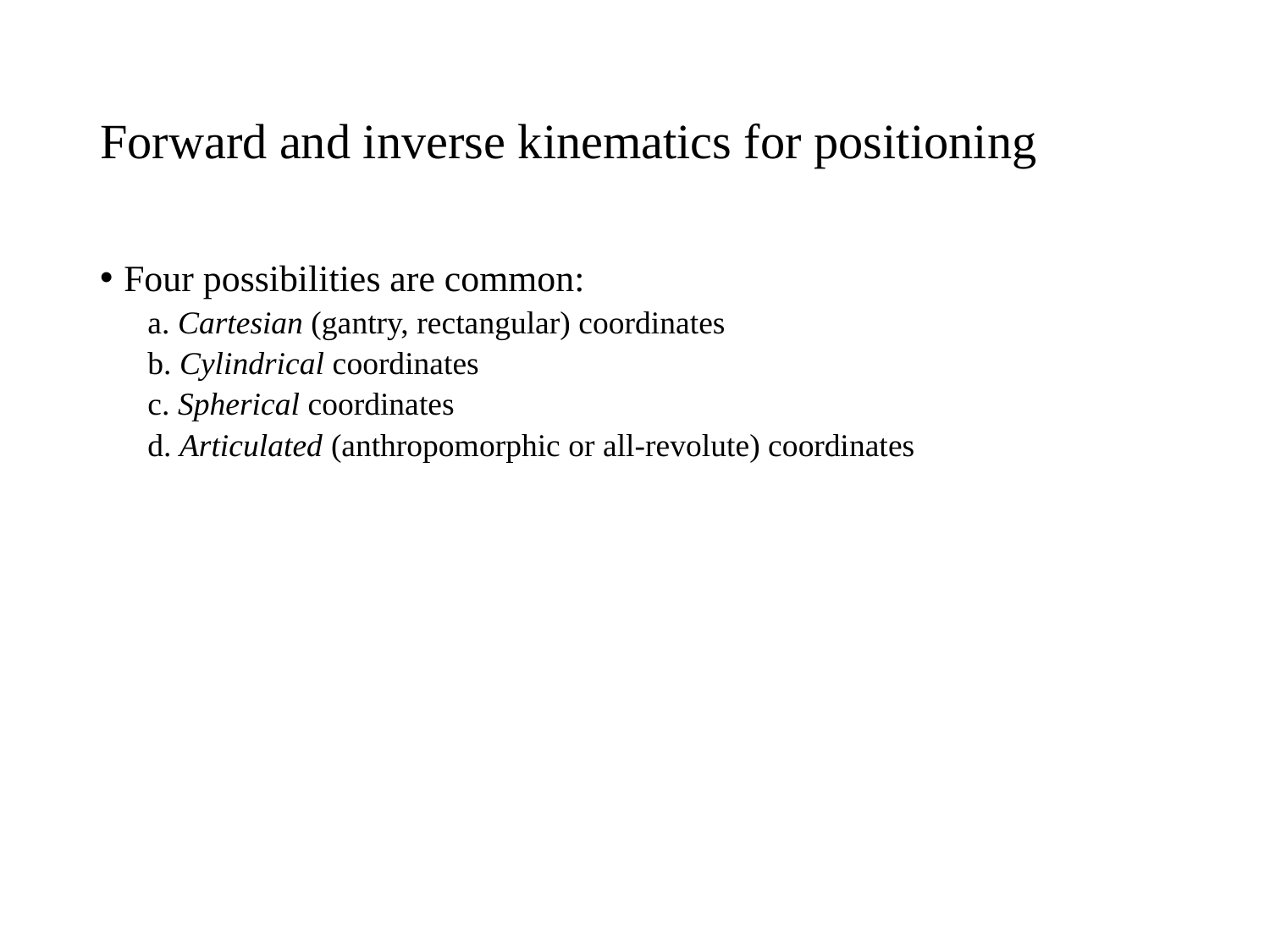

# Forward and inverse kinematics for positioning
Four possibilities are common:
a. Cartesian (gantry, rectangular) coordinates
b. Cylindrical coordinates
c. Spherical coordinates
d. Articulated (anthropomorphic or all-revolute) coordinates